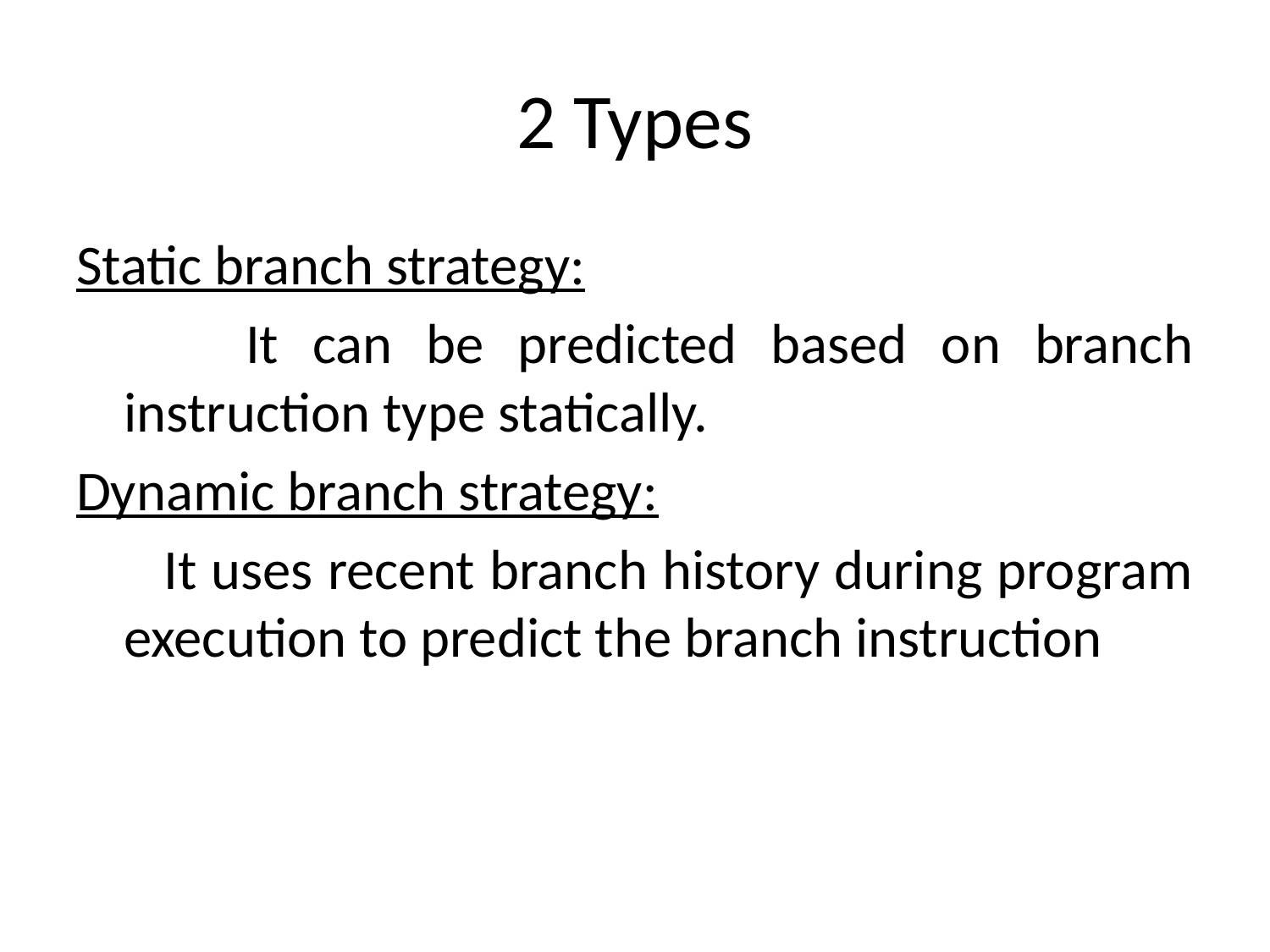

# 2 Types
Static branch strategy:
     It can be predicted based on branch instruction type statically.
Dynamic branch strategy:
      It uses recent branch history during program execution to predict the branch instruction